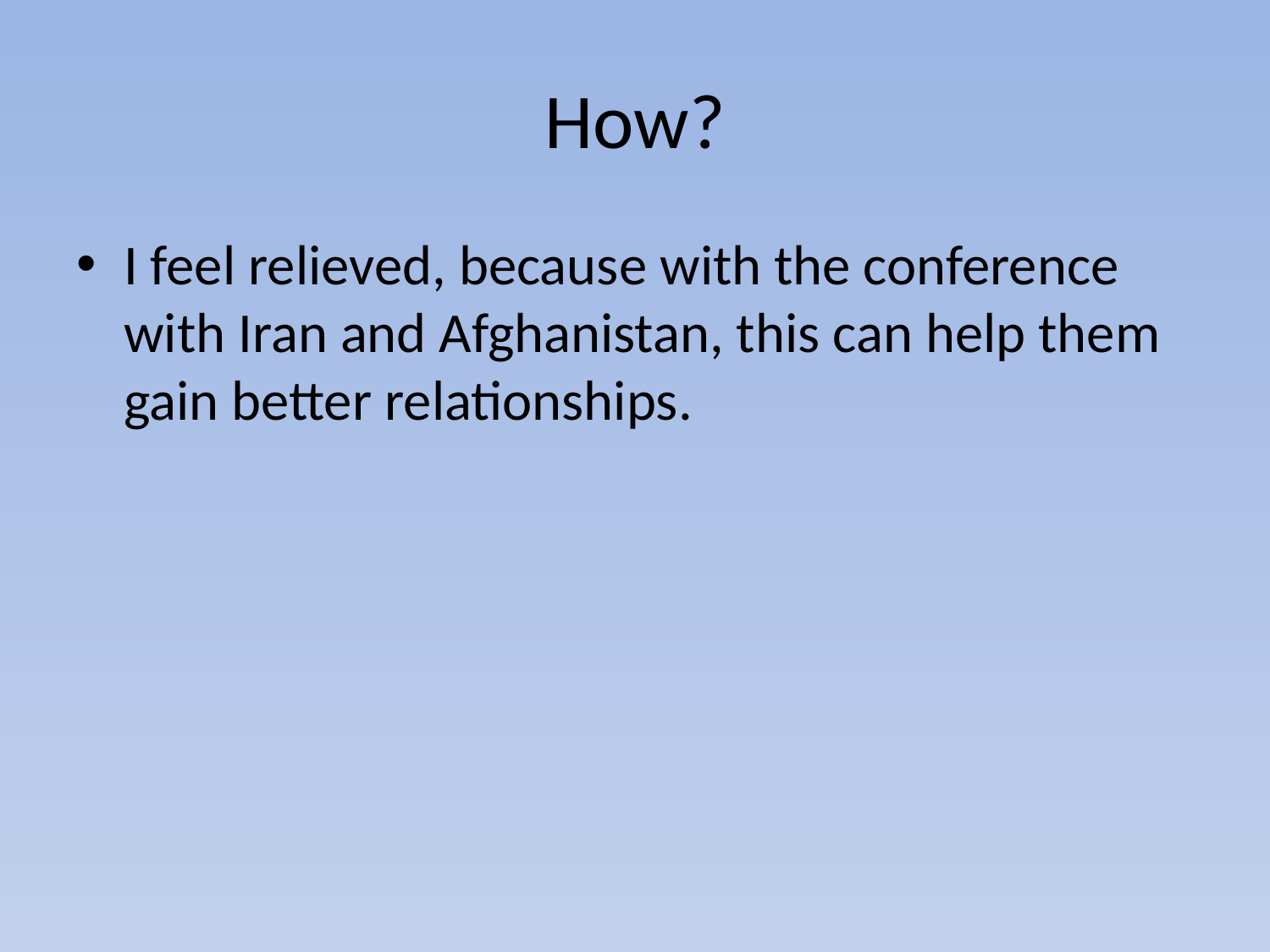

# How?
I feel relieved, because with the conference with Iran and Afghanistan, this can help them gain better relationships.